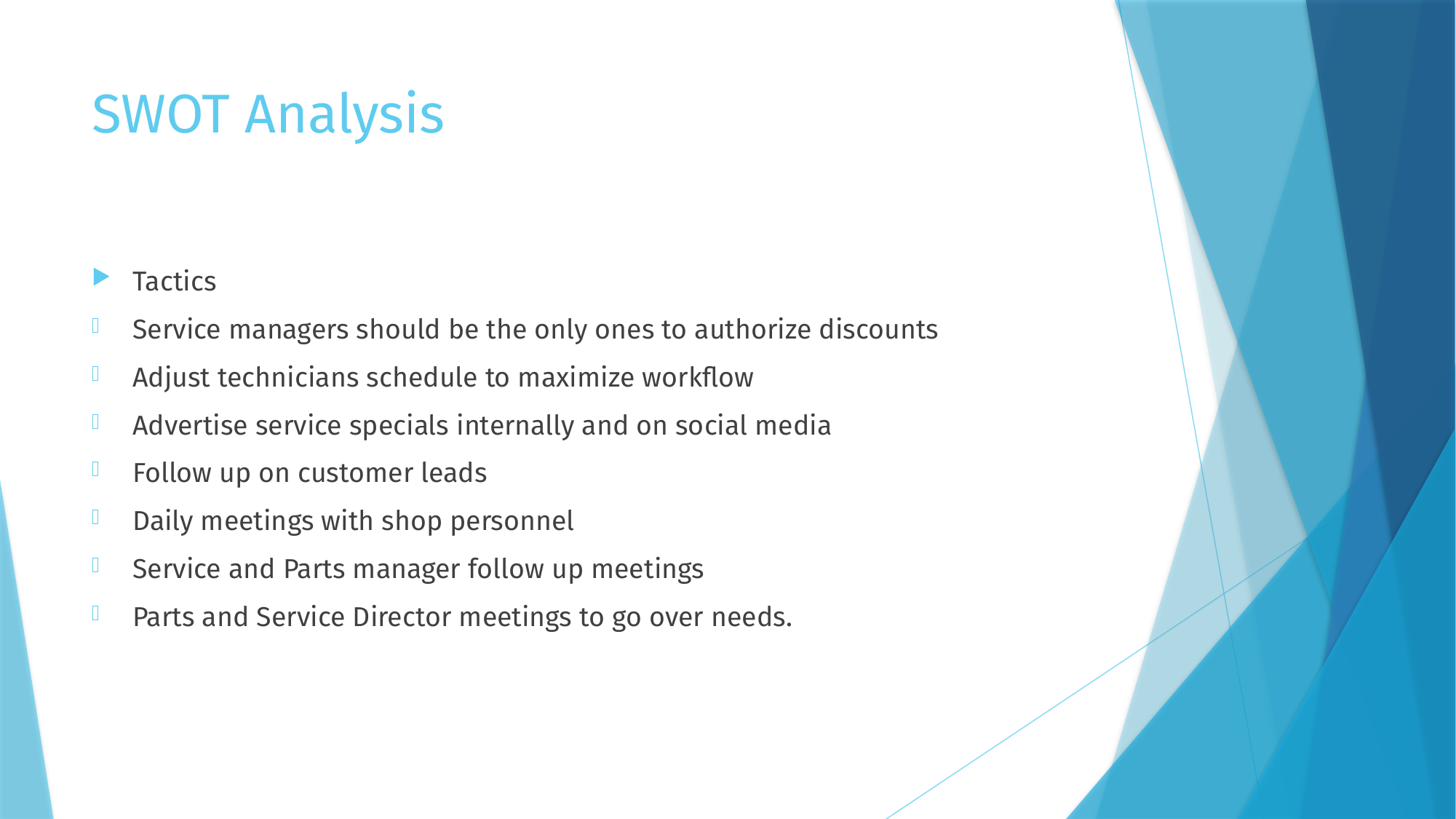

# SWOT Analysis
Tactics
Service managers should be the only ones to authorize discounts
Adjust technicians schedule to maximize workflow
Advertise service specials internally and on social media
Follow up on customer leads
Daily meetings with shop personnel
Service and Parts manager follow up meetings
Parts and Service Director meetings to go over needs.